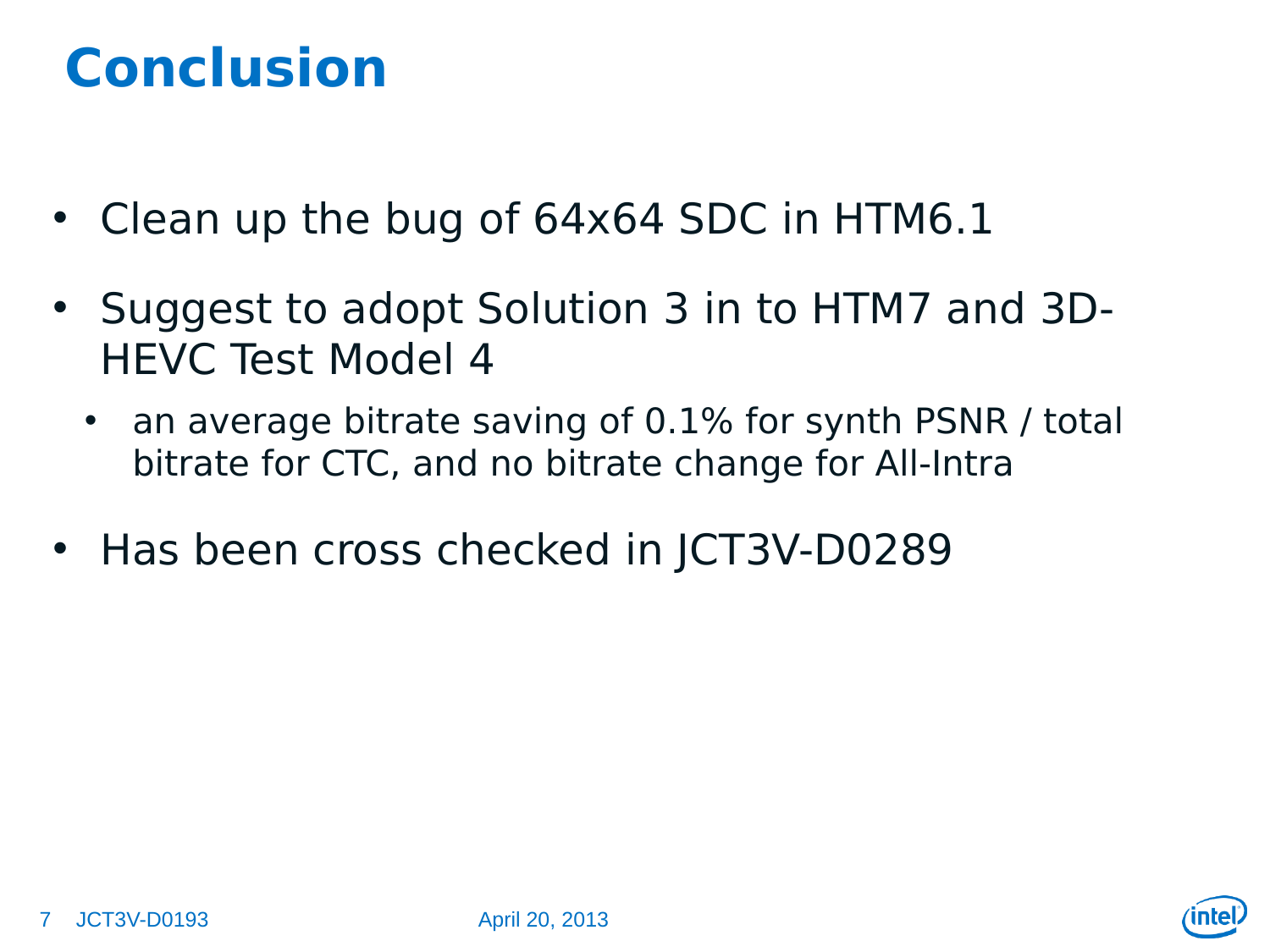

# Conclusion
Clean up the bug of 64x64 SDC in HTM6.1
Suggest to adopt Solution 3 in to HTM7 and 3D-HEVC Test Model 4
an average bitrate saving of 0.1% for synth PSNR / total bitrate for CTC, and no bitrate change for All-Intra
Has been cross checked in JCT3V-D0289
7
JCT3V-D0193
April 20, 2013